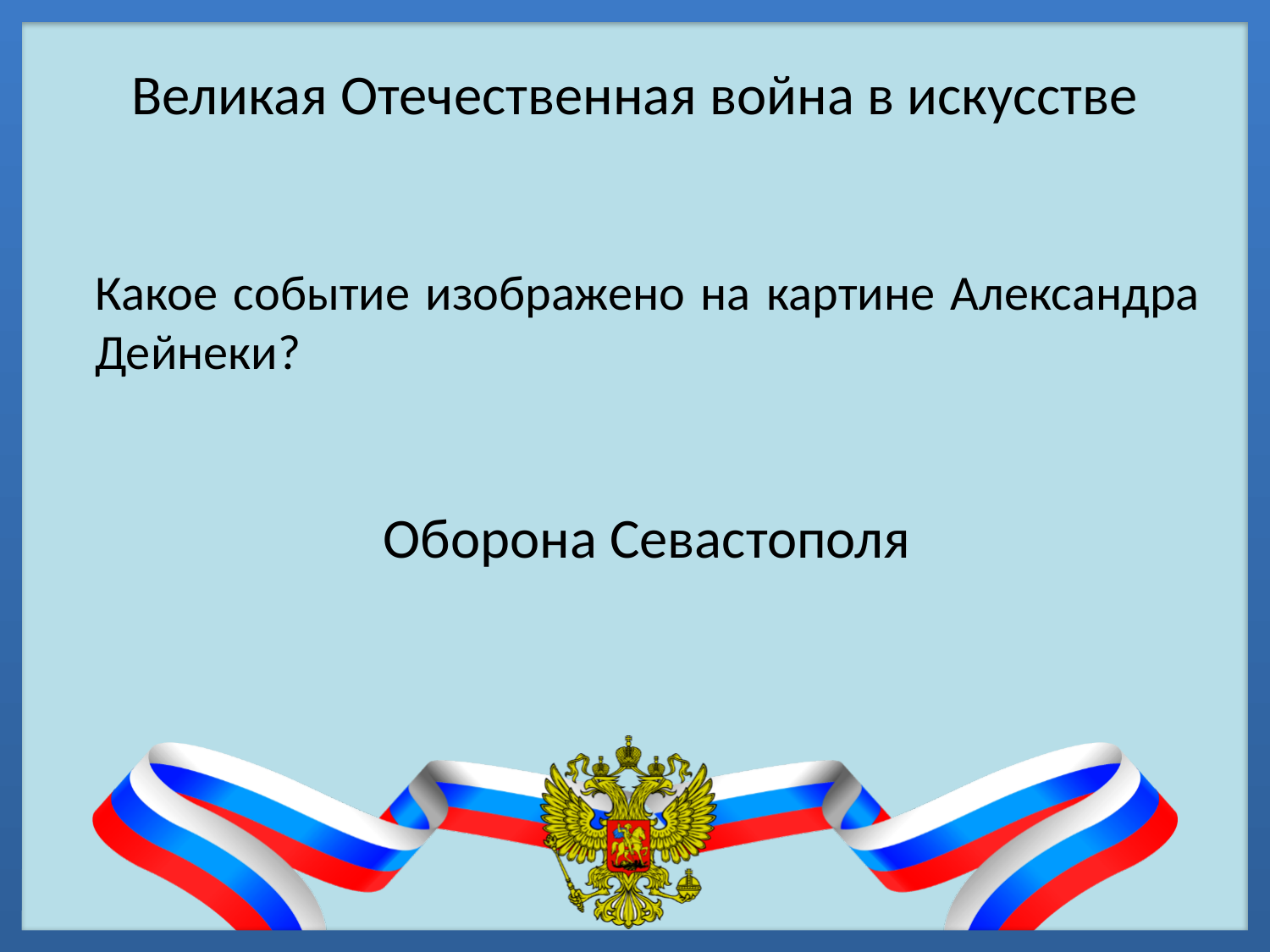

# Великая Отечественная война в искусстве

Какое событие изображено на картине Александра Дейнеки?
Оборона Севастополя